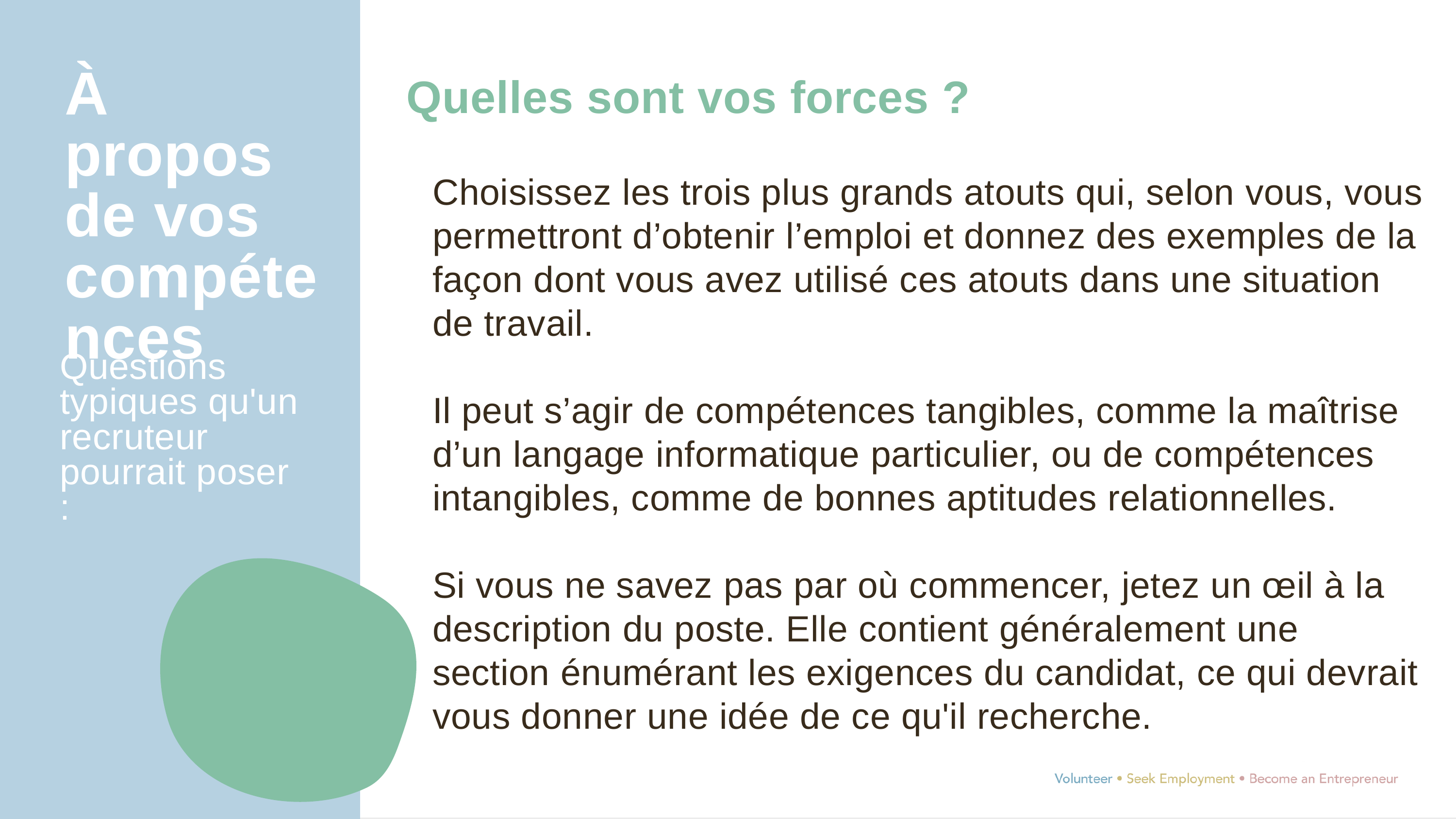

À propos de vos compétences

Quelles sont vos forces ?
Choisissez les trois plus grands atouts qui, selon vous, vous permettront d’obtenir l’emploi et donnez des exemples de la façon dont vous avez utilisé ces atouts dans une situation de travail.

Il peut s’agir de compétences tangibles, comme la maîtrise d’un langage informatique particulier, ou de compétences intangibles, comme de bonnes aptitudes relationnelles.

Si vous ne savez pas par où commencer, jetez un œil à la description du poste. Elle contient généralement une section énumérant les exigences du candidat, ce qui devrait vous donner une idée de ce qu'il recherche.
Questions typiques qu'un recruteur pourrait poser :